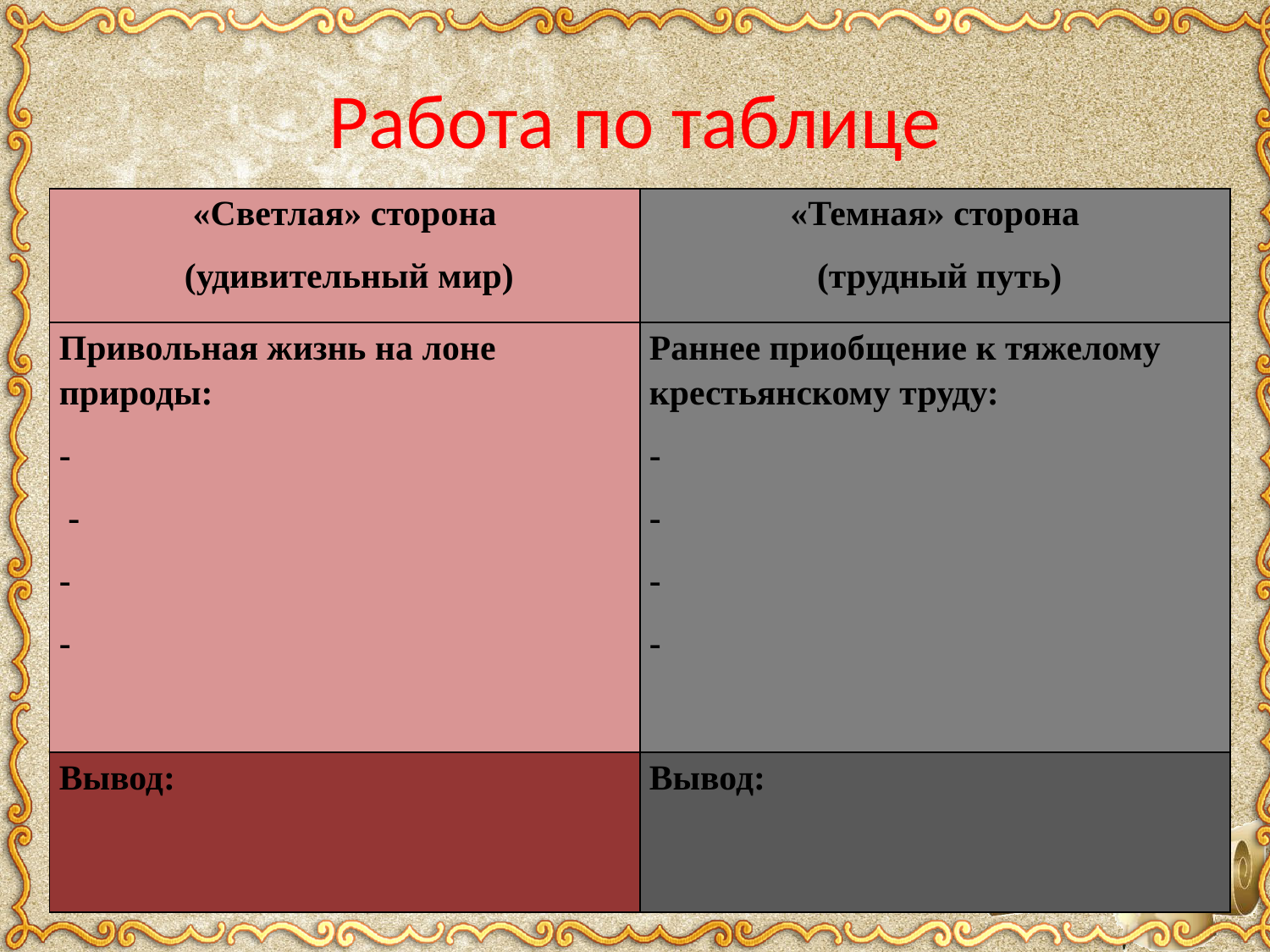

# Работа по таблице
| «Светлая» сторона (удивительный мир) | «Темная» сторона (трудный путь) |
| --- | --- |
| Привольная жизнь на лоне природы: - - - - | Раннее приобщение к тяжелому крестьянскому труду: - - - - |
| Вывод: | Вывод: |